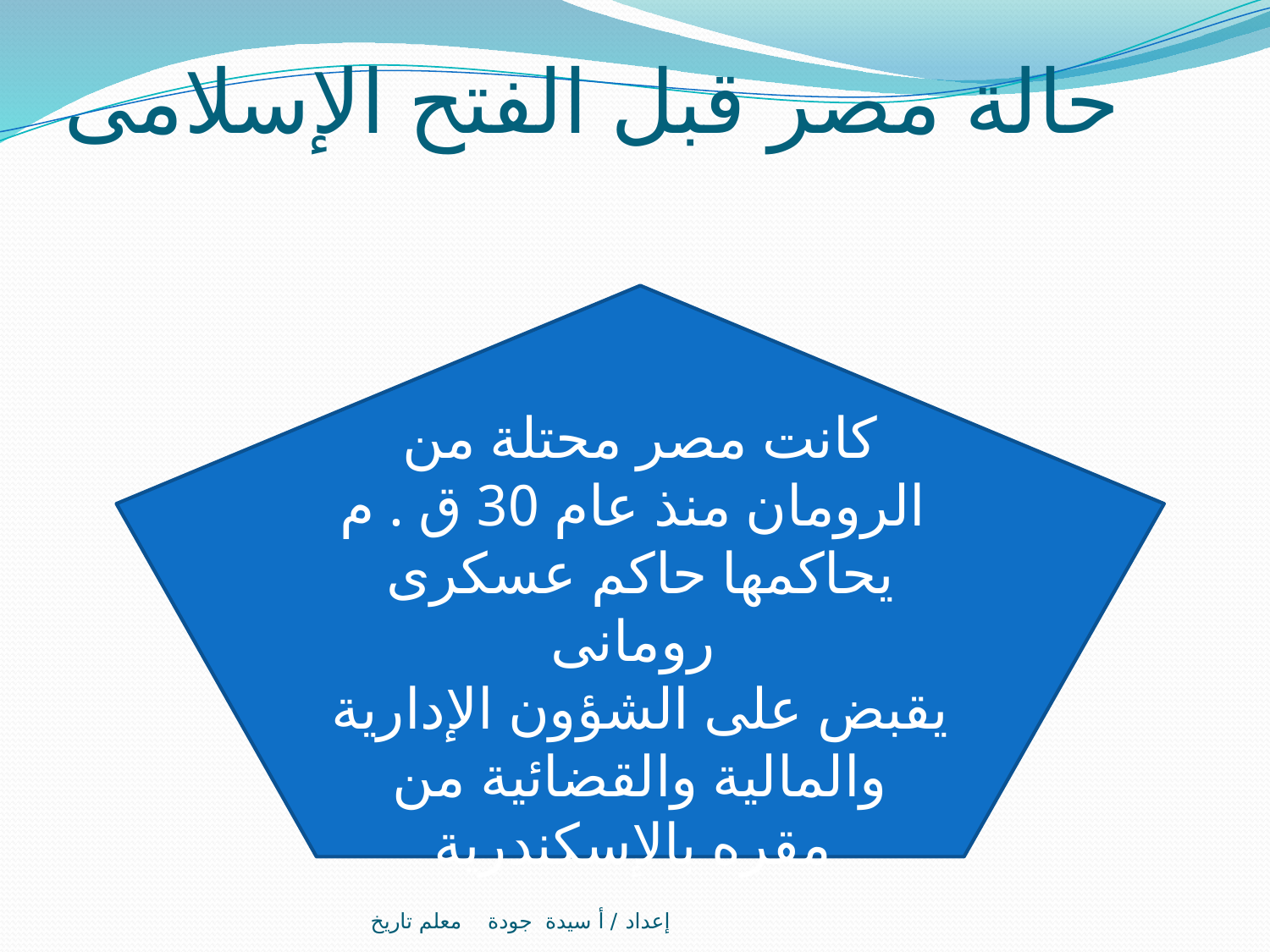

# حالة مصر قبل الفتح الإسلامى
كانت مصر محتلة من الرومان منذ عام 30 ق . م
يحاكمها حاكم عسكرى رومانى
يقبض على الشؤون الإدارية والمالية والقضائية من مقره بالإسكندرية
إعداد / أ سيدة  جودة    معلم تاريخ